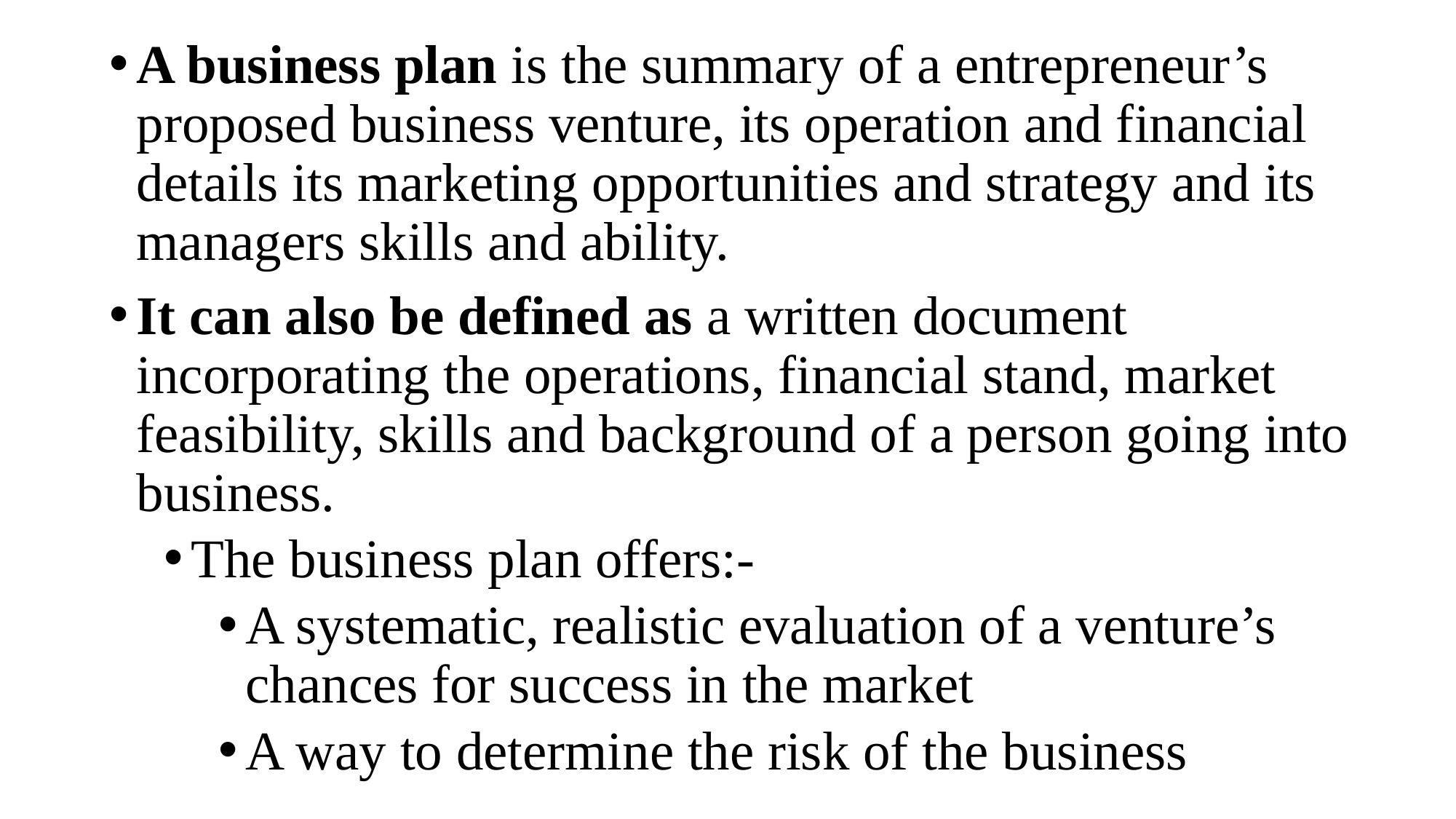

A business plan is the summary of a entrepreneur’s proposed business venture, its operation and financial details its marketing opportunities and strategy and its managers skills and ability.
It can also be defined as a written document incorporating the operations, financial stand, market feasibility, skills and background of a person going into business.
The business plan offers:-
A systematic, realistic evaluation of a venture’s chances for success in the market
A way to determine the risk of the business